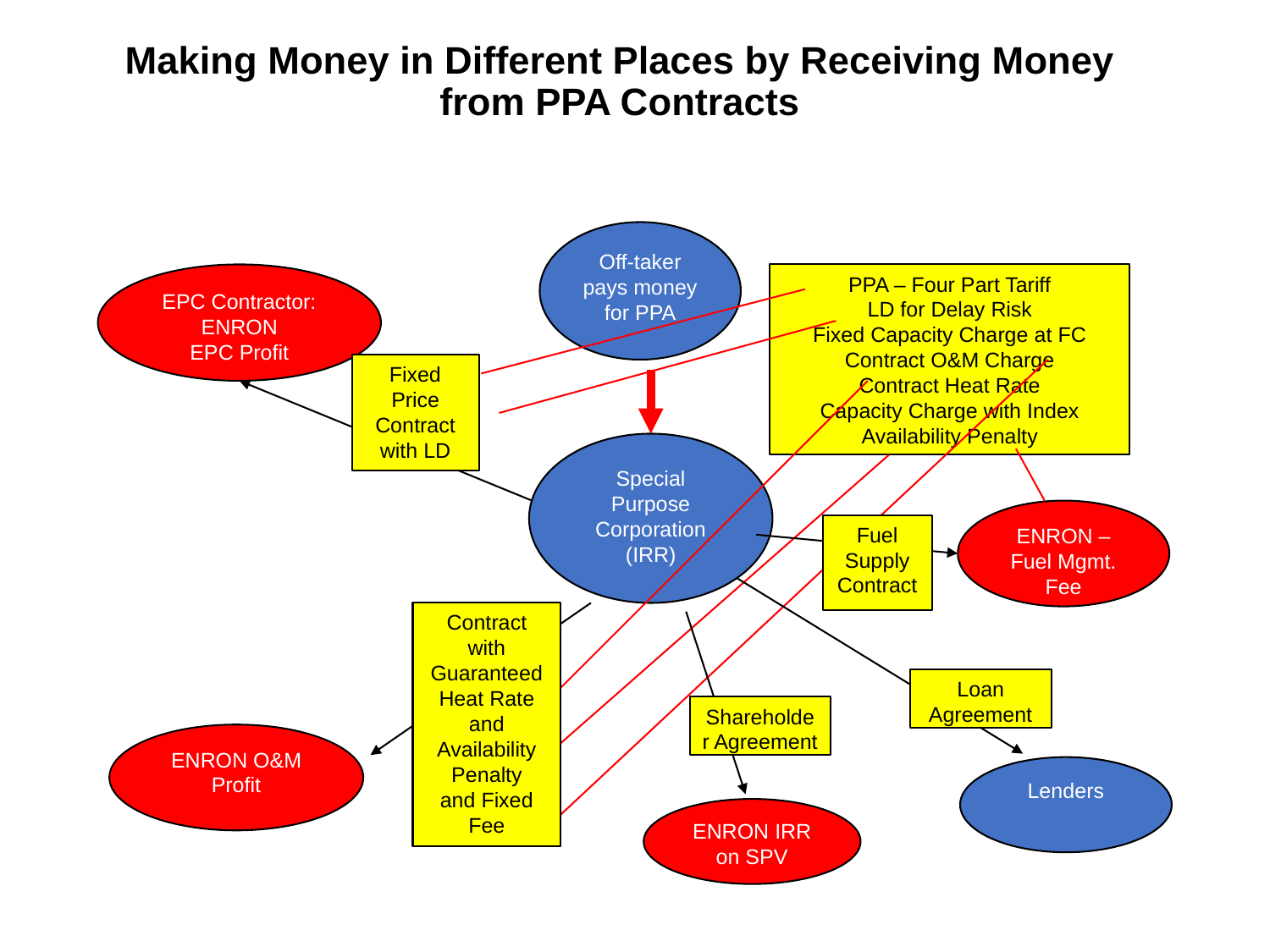

# Making Money in Different Places by Receiving Money from PPA Contracts
Off-taker pays money for PPA
EPC Contractor: ENRON
EPC Profit
PPA – Four Part Tariff
LD for Delay Risk
Fixed Capacity Charge at FC
Contract O&M Charge
Contract Heat Rate
Capacity Charge with Index
Availability Penalty

Fixed Price Contract with LD
Special Purpose Corporation (IRR)

ENRON – Fuel Mgmt. Fee
Fuel Supply Contract
Contract with Guaranteed Heat Rate and Availability Penalty
and Fixed Fee
Loan Agreement
Shareholder Agreement
ENRON O&M Profit
Lenders
ENRON IRR on SPV